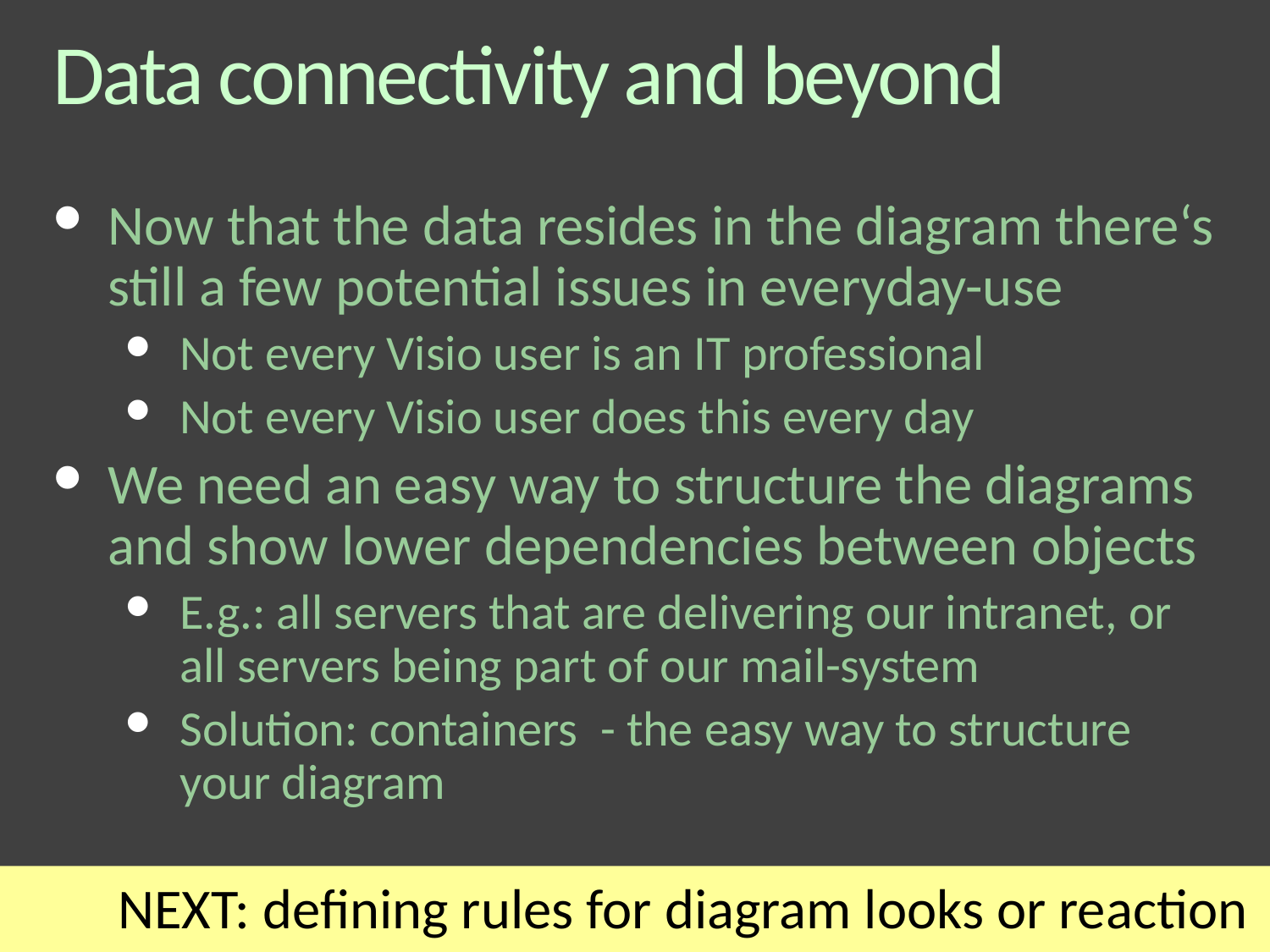

# Data connectivity and beyond
Now that the data resides in the diagram there‘s still a few potential issues in everyday-use
Not every Visio user is an IT professional
Not every Visio user does this every day
We need an easy way to structure the diagrams and show lower dependencies between objects
E.g.: all servers that are delivering our intranet, or all servers being part of our mail-system
Solution: containers  - the easy way to structure your diagram

NEXT: defining rules for diagram looks or reaction